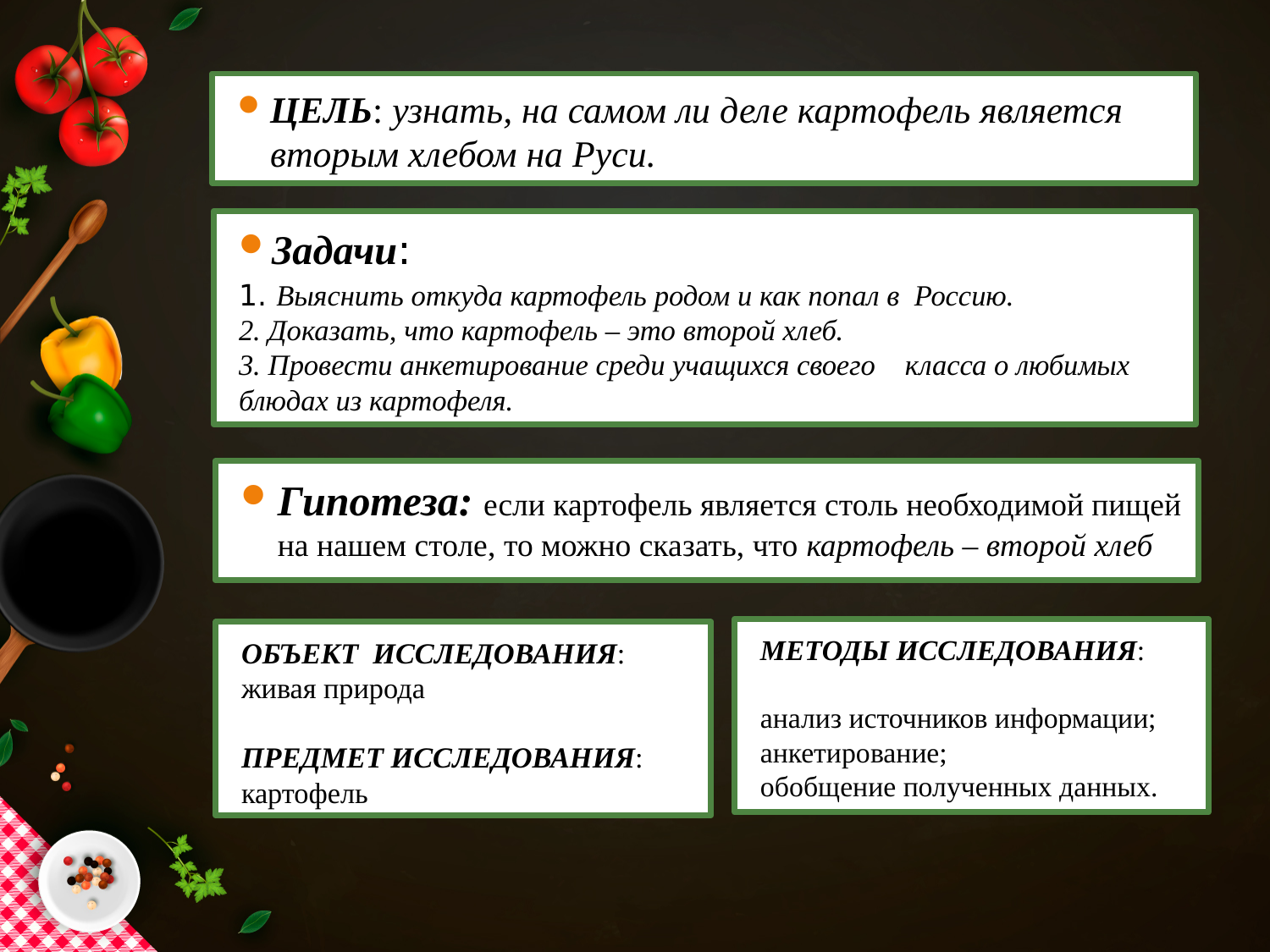

ЦЕЛЬ: узнать, на самом ли деле картофель является вторым хлебом на Руси.
Задачи:
1. Выяснить откуда картофель родом и как попал в  Россию.
2. Доказать, что картофель – это второй хлеб.
3. Провести анкетирование среди учащихся своего    класса о любимых блюдах из картофеля.

Гипотеза: если картофель является столь необходимой пищей на нашем столе, то можно сказать, что картофель – второй хлеб
МЕТОДЫ ИССЛЕДОВАНИЯ:

анализ источников информации;
анкетирование;
обобщение полученных данных.

ОБЪЕКТ  ИССЛЕДОВАНИЯ: живая природа

ПРЕДМЕТ ИССЛЕДОВАНИЯ:
картофель